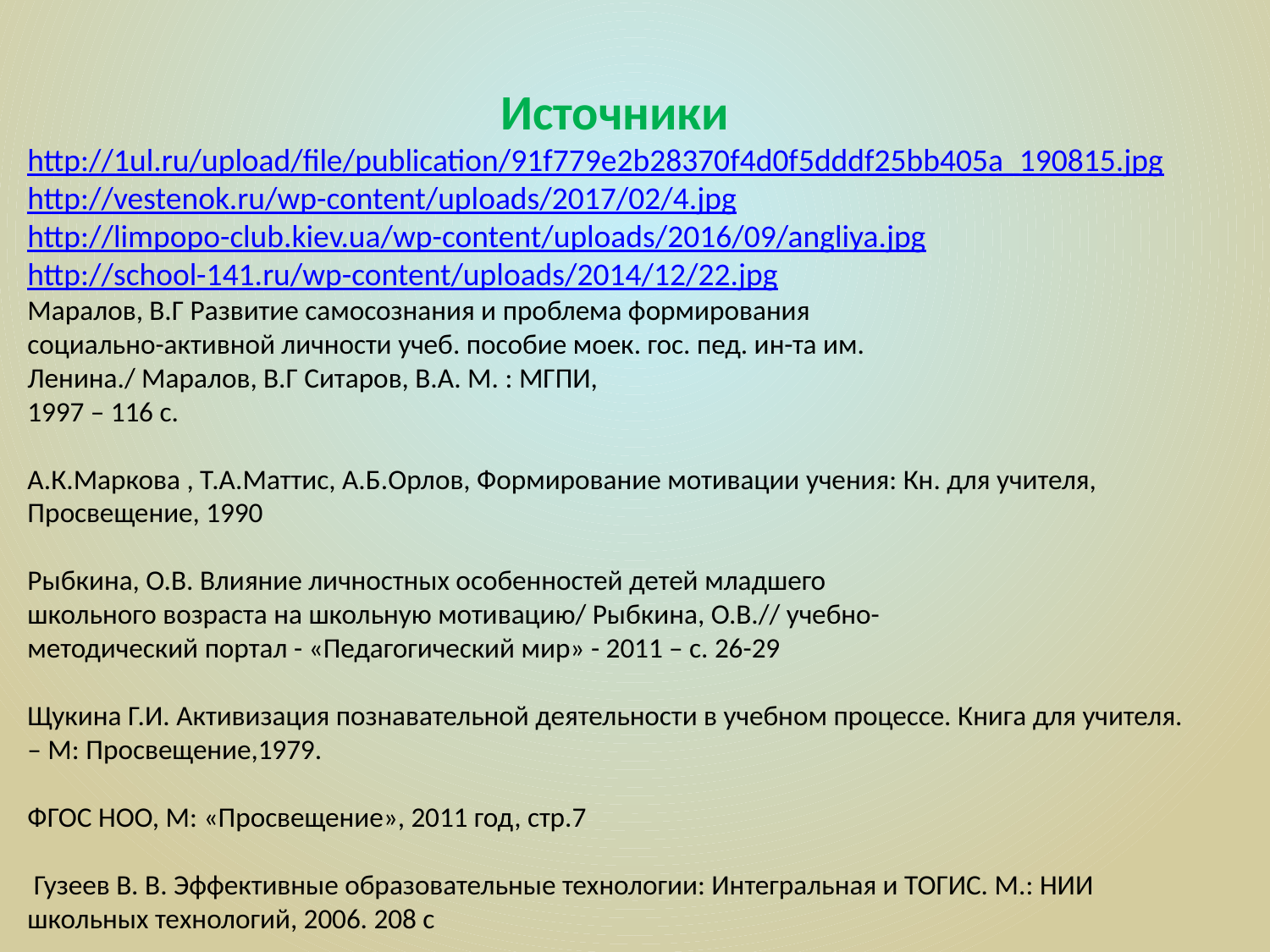

Источники
http://1ul.ru/upload/file/publication/91f779e2b28370f4d0f5dddf25bb405a_190815.jpg
http://vestenok.ru/wp-content/uploads/2017/02/4.jpg
http://limpopo-club.kiev.ua/wp-content/uploads/2016/09/angliya.jpg
http://school-141.ru/wp-content/uploads/2014/12/22.jpg
Маралов, В.Г Развитие самосознания и проблема формирования
социально-активной личности учеб. пособие моек. гос. пед. ин-та им.
Ленина./ Маралов, В.Г Ситаров, В.А. М. : МГПИ,
1997 – 116 с.

А.К.Маркова , Т.А.Маттис, А.Б.Орлов, Формирование мотивации учения: Кн. для учителя, Просвещение, 1990

Рыбкина, О.В. Влияние личностных особенностей детей младшего
школьного возраста на школьную мотивацию/ Рыбкина, О.В.// учебно-
методический портал - «Педагогический мир» - 2011 – с. 26-29

Щукина Г.И. Активизация познавательной деятельности в учебном процессе. Книга для учителя. – М: Просвещение,1979.

ФГОС НОО, М: «Просвещение», 2011 год, стр.7

 Гузеев В. В. Эффективные образовательные технологии: Интегральная и ТОГИС. М.: НИИ школьных технологий, 2006. 208 с